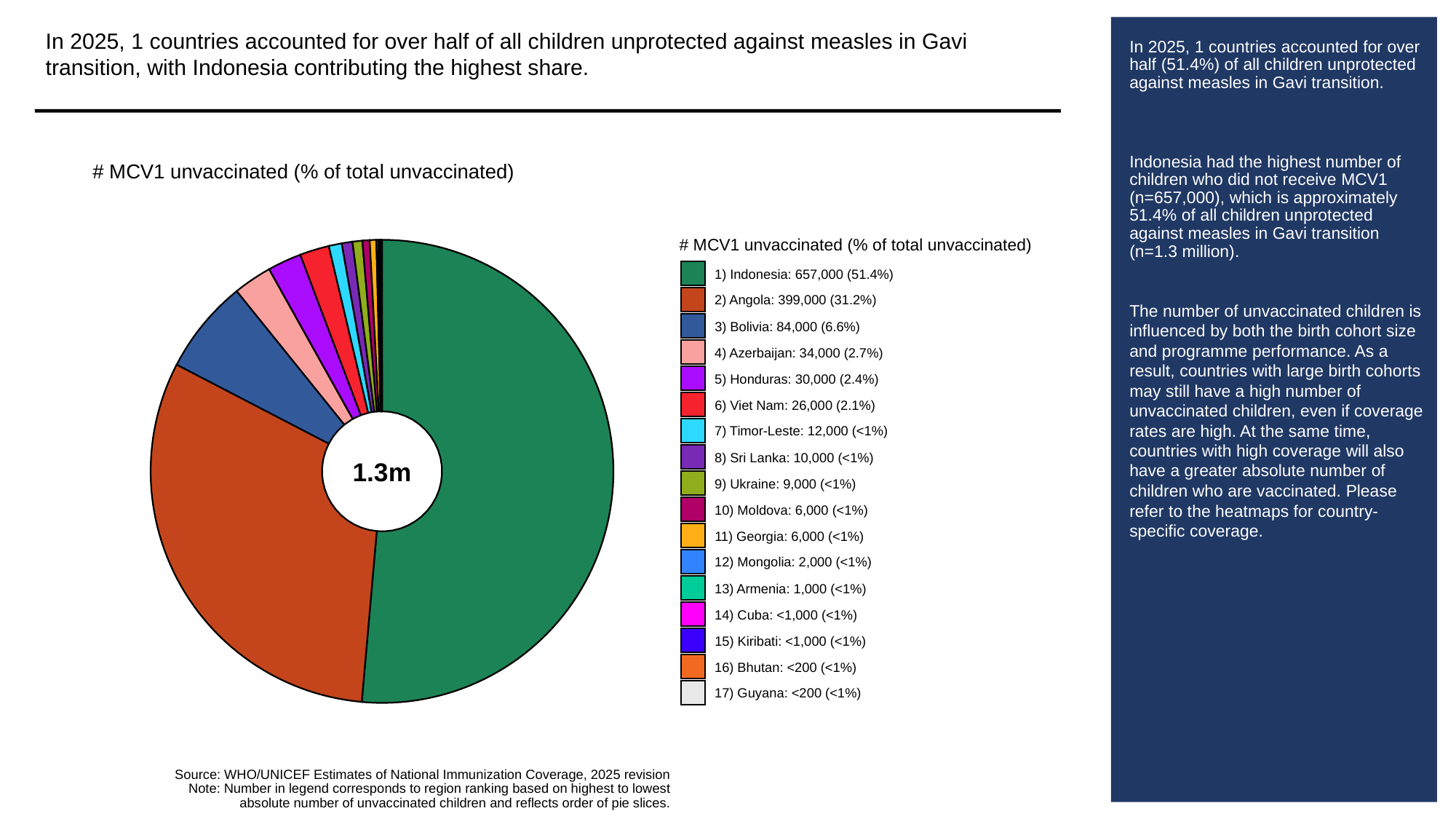

In 2025, 1 countries accounted for over half of all children unprotected against measles in Gavi transition, with Indonesia contributing the highest share.
# In 2025, 1 countries accounted for over half (51.4%) of all children unprotected against measles in Gavi transition.

Indonesia had the highest number of children who did not receive MCV1 (n=657,000), which is approximately 51.4% of all children unprotected against measles in Gavi transition (n=1.3 million).

The number of unvaccinated children is influenced by both the birth cohort size and programme performance. As a result, countries with large birth cohorts may still have a high number of unvaccinated children, even if coverage rates are high. At the same time, countries with high coverage will also have a greater absolute number of children who are vaccinated. Please refer to the heatmaps for country-specific coverage.

# MCV1 unvaccinated (% of total unvaccinated)
# MCV1 unvaccinated (% of total unvaccinated)

1) Indonesia: 657,000 (51.4%)

2) Angola: 399,000 (31.2%)

3) Bolivia: 84,000 (6.6%)

4) Azerbaijan: 34,000 (2.7%)

5) Honduras: 30,000 (2.4%)

6) Viet Nam: 26,000 (2.1%)

7) Timor-Leste: 12,000 (<1%)

8) Sri Lanka: 10,000 (<1%)
1.3m

9) Ukraine: 9,000 (<1%)

10) Moldova: 6,000 (<1%)

11) Georgia: 6,000 (<1%)

12) Mongolia: 2,000 (<1%)

13) Armenia: 1,000 (<1%)

14) Cuba: <1,000 (<1%)

15) Kiribati: <1,000 (<1%)

16) Bhutan: <200 (<1%)

17) Guyana: <200 (<1%)
Source: WHO/UNICEF Estimates of National Immunization Coverage, 2025 revision
Note: Number in legend corresponds to region ranking based on highest to lowest
absolute number of unvaccinated children and reflects order of pie slices.